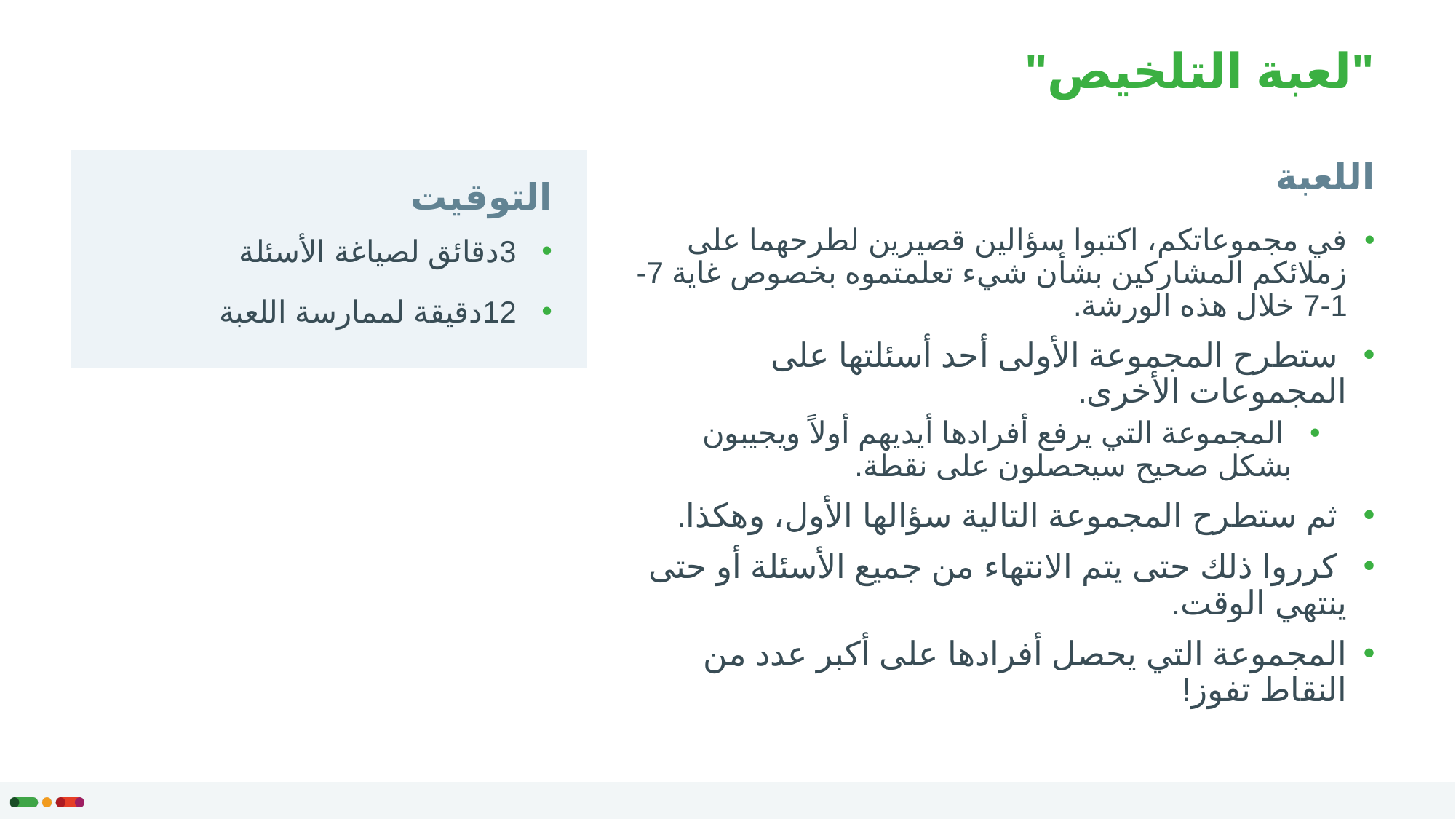

# "لعبة التلخيص"
اللعبة
التوقيت

في مجموعاتكم، اكتبوا سؤالين قصيرين لطرحهما على زملائكم المشاركين بشأن شيء تعلمتموه بخصوص غاية 7-1-7 خلال هذه الورشة.
 ستطرح المجموعة الأولى أحد أسئلتها على المجموعات الأخرى.
 المجموعة التي يرفع أفرادها أيديهم أولاً ويجيبون بشكل صحيح سيحصلون على نقطة.
 ثم ستطرح المجموعة التالية سؤالها الأول، وهكذا.
 كرروا ذلك حتى يتم الانتهاء من جميع الأسئلة أو حتى ينتهي الوقت.
المجموعة التي يحصل أفرادها على أكبر عدد من النقاط تفوز!

 3دقائق لصياغة الأسئلة
 12دقيقة لممارسة اللعبة